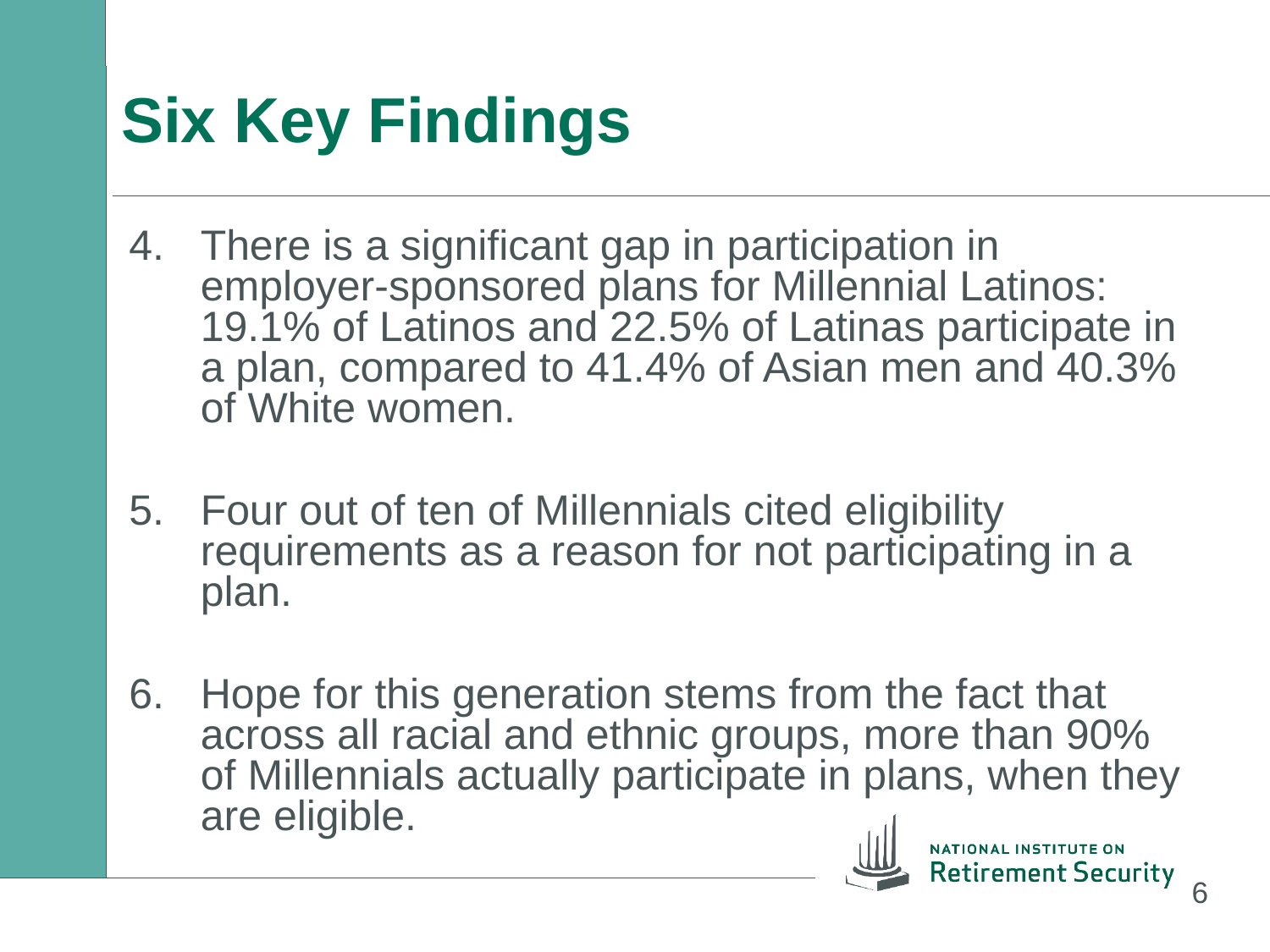

Six Key Findings

There is a significant gap in participation in employer-sponsored plans for Millennial Latinos: 19.1% of Latinos and 22.5% of Latinas participate in a plan, compared to 41.4% of Asian men and 40.3% of White women.

Four out of ten of Millennials cited eligibility requirements as a reason for not participating in a plan.

Hope for this generation stems from the fact that across all racial and ethnic groups, more than 90% of Millennials actually participate in plans, when they are eligible.

6